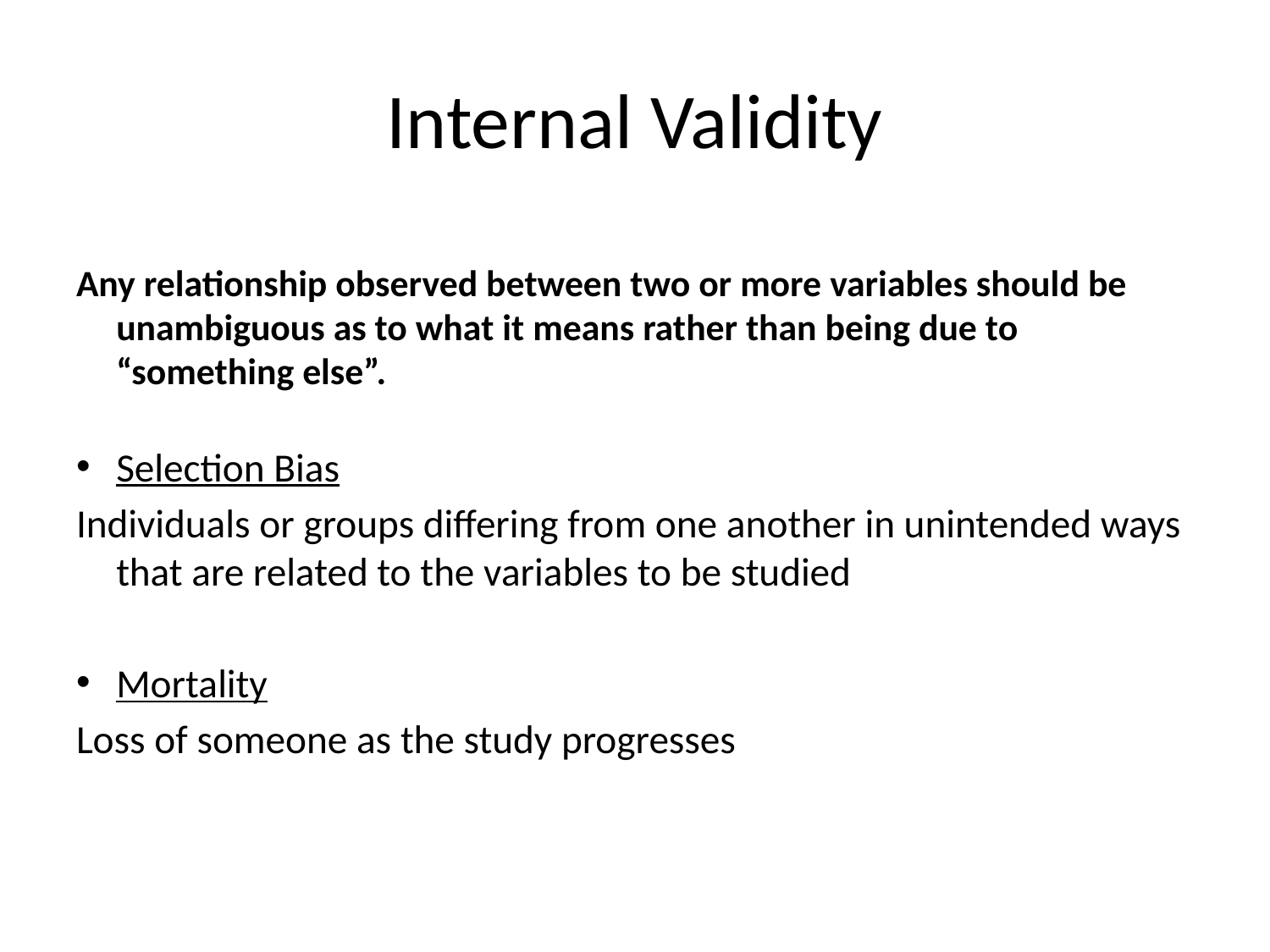

# Internal Validity

Any relationship observed between two or more variables should be unambiguous as to what it means rather than being due to “something else”.

Selection Bias
Individuals or groups differing from one another in unintended ways that are related to the variables to be studied

Mortality
Loss of someone as the study progresses